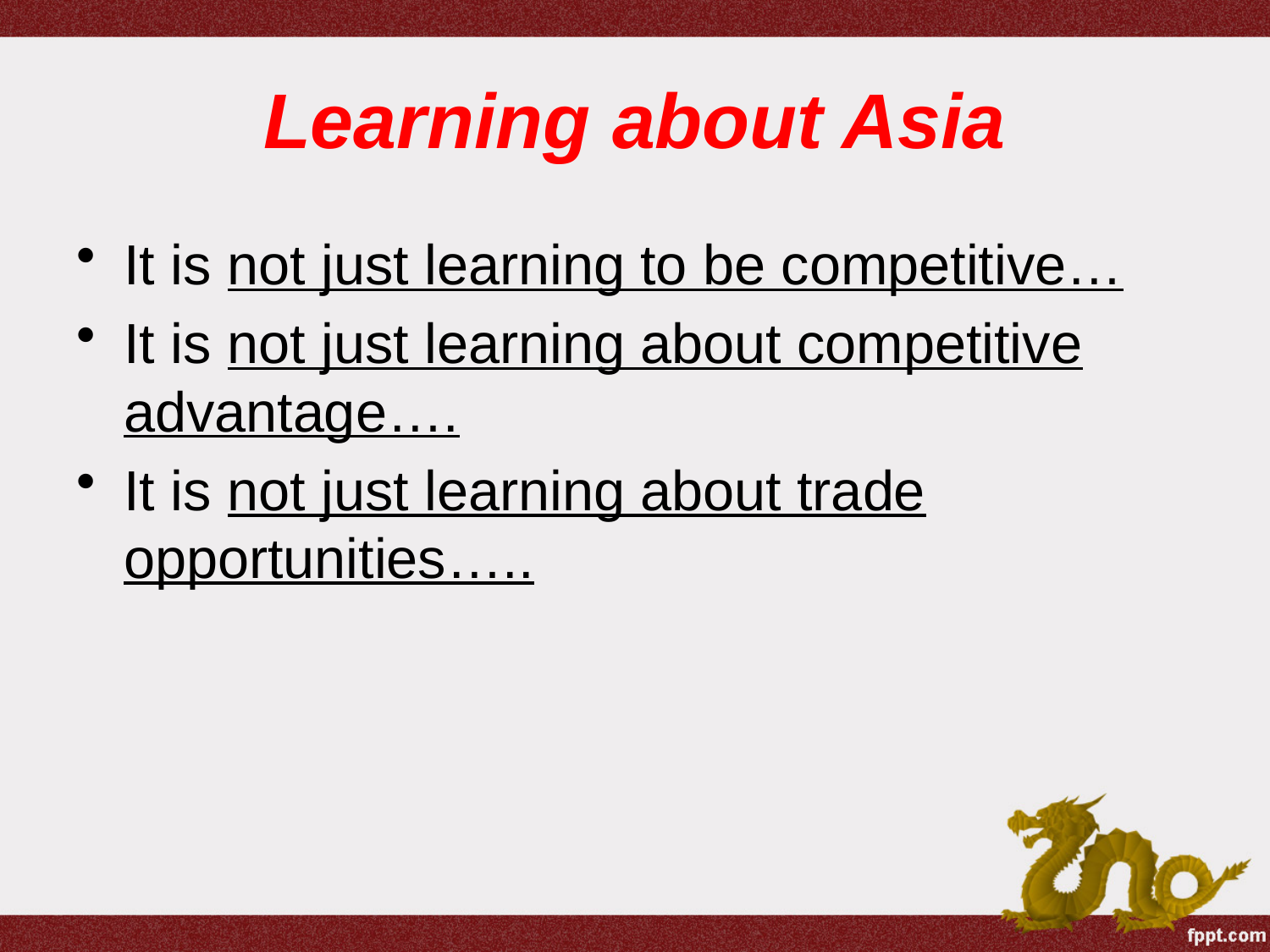

# Learning about Asia
It is not just learning to be competitive…
It is not just learning about competitive advantage….
It is not just learning about trade opportunities…..